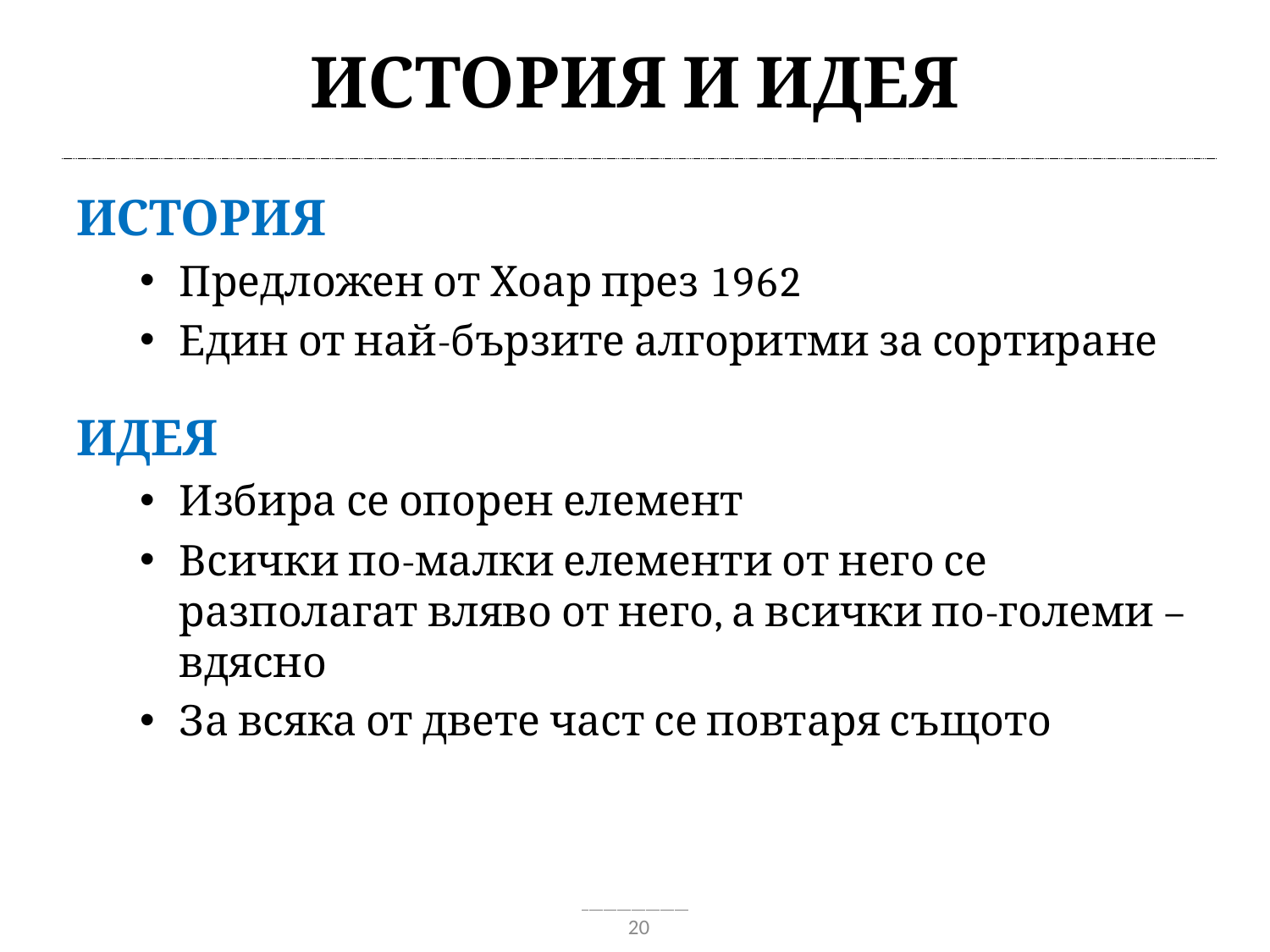

# История и идея
История
Предложен от Хоар през 1962
Един от най-бързите алгоритми за сортиране
Идея
Избира се опорен елемент
Всички по-малки елементи от него се разполагат вляво от него, а всички по-големи – вдясно
За всяка от двете част се повтаря същото
20